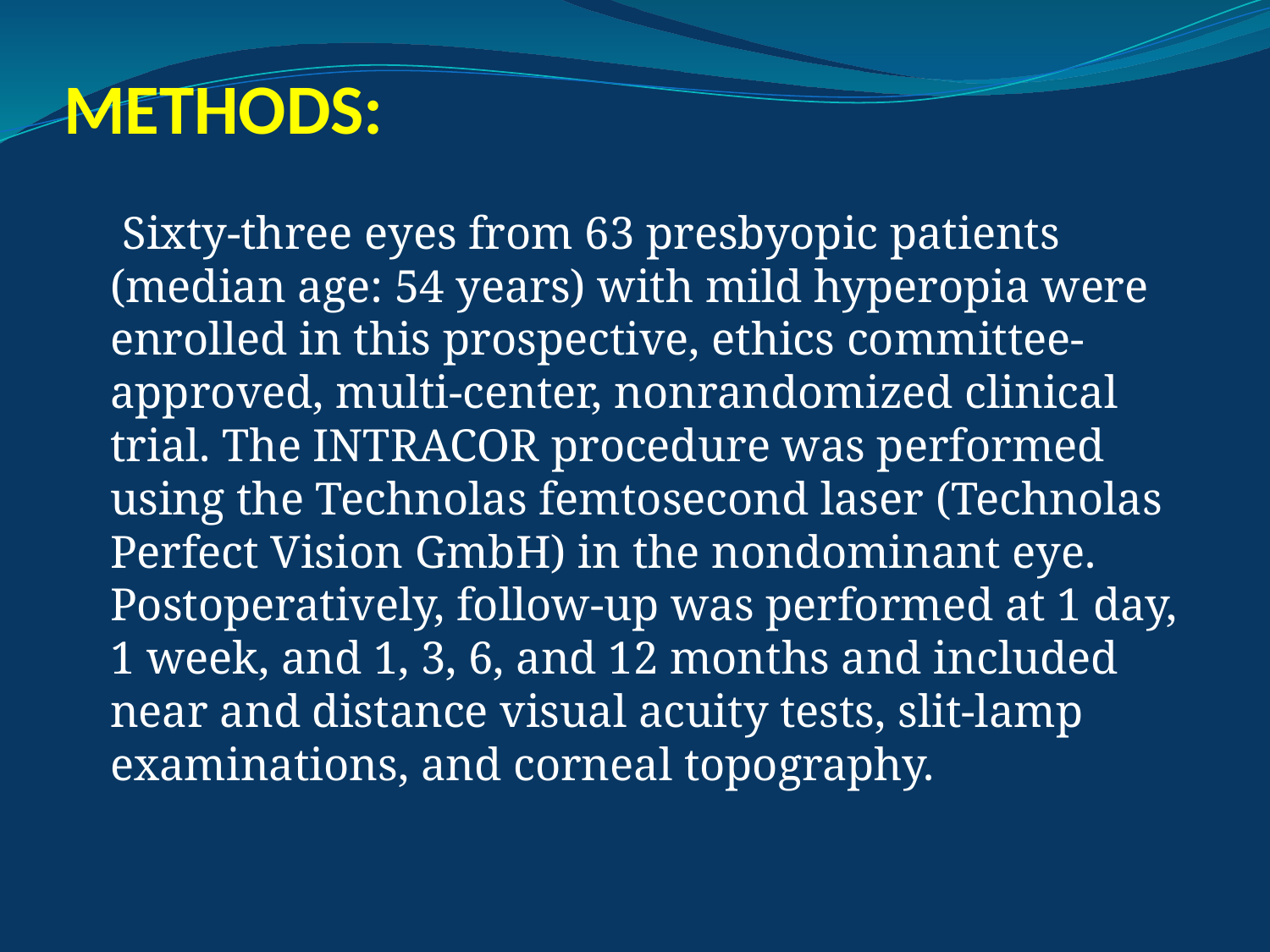

# METHODS:
    Sixty-three eyes from 63 presbyopic patients (median age: 54 years) with mild hyperopia were enrolled in this prospective, ethics committee-approved, multi-center, nonrandomized clinical trial. The INTRACOR procedure was performed using the Technolas femtosecond laser (Technolas Perfect Vision GmbH) in the nondominant eye. Postoperatively, follow-up was performed at 1 day, 1 week, and 1, 3, 6, and 12 months and included near and distance visual acuity tests, slit-lamp examinations, and corneal topography.